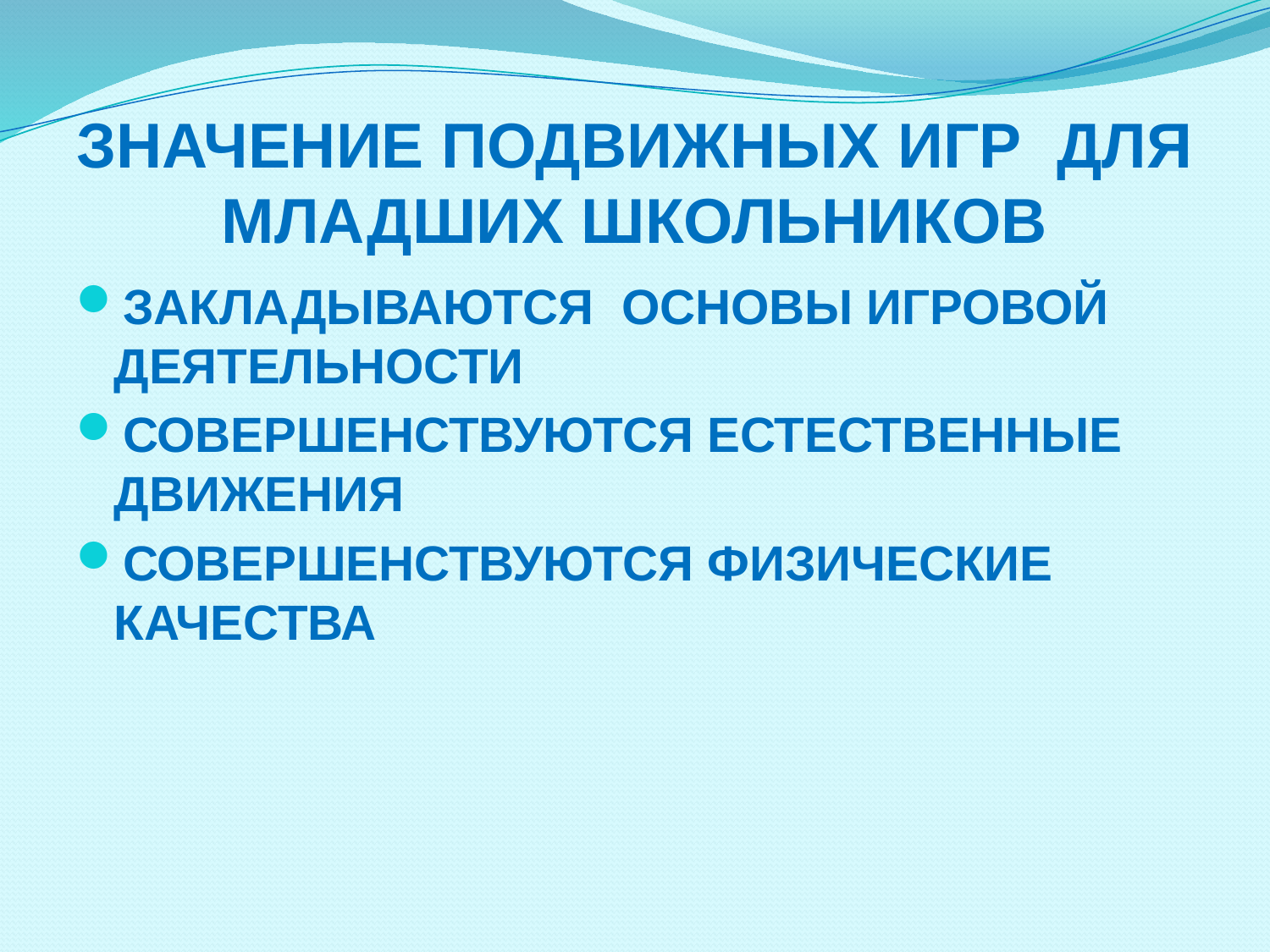

# Значение подвижных игр  для младших школьников
Закладываются  основы игровой деятельности
Совершенствуются естественные движения
Совершенствуются физические качества